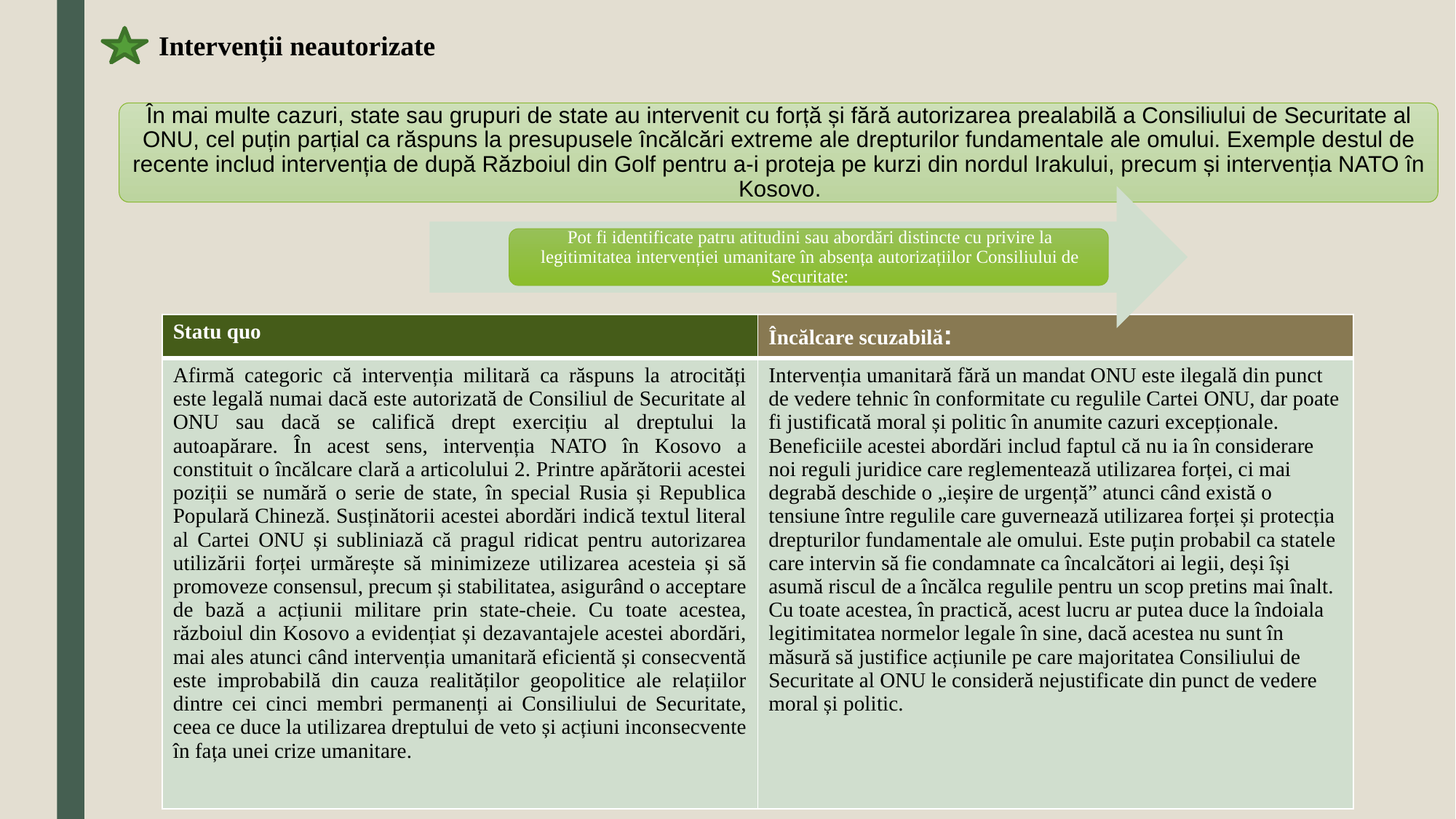

Intervenții neautorizate

În mai multe cazuri, state sau grupuri de state au intervenit cu forță și fără autorizarea prealabilă a Consiliului de Securitate al ONU, cel puțin parțial ca răspuns la presupusele încălcări extreme ale drepturilor fundamentale ale omului. Exemple destul de recente includ intervenția de după Războiul din Golf pentru a-i proteja pe kurzi din nordul Irakului, precum și intervenția NATO în Kosovo.
Pot fi identificate patru atitudini sau abordări distincte cu privire la legitimitatea intervenției umanitare în absența autorizațiilor Consiliului de Securitate:
| Statu quo | Încălcare scuzabilă: |
| --- | --- |
| Afirmă categoric că intervenția militară ca răspuns la atrocități este legală numai dacă este autorizată de Consiliul de Securitate al ONU sau dacă se califică drept exercițiu al dreptului la autoapărare. În acest sens, intervenția NATO în Kosovo a constituit o încălcare clară a articolului 2. Printre apărătorii acestei poziții se numără o serie de state, în special Rusia și Republica Populară Chineză. Susținătorii acestei abordări indică textul literal al Cartei ONU și subliniază că pragul ridicat pentru autorizarea utilizării forței urmărește să minimizeze utilizarea acesteia și să promoveze consensul, precum și stabilitatea, asigurând o acceptare de bază a acțiunii militare prin state-cheie. Cu toate acestea, războiul din Kosovo a evidențiat și dezavantajele acestei abordări, mai ales atunci când intervenția umanitară eficientă și consecventă este improbabilă din cauza realităților geopolitice ale relațiilor dintre cei cinci membri permanenți ai Consiliului de Securitate, ceea ce duce la utilizarea dreptului de veto și acțiuni inconsecvente în fața unei crize umanitare. | Intervenția umanitară fără un mandat ONU este ilegală din punct de vedere tehnic în conformitate cu regulile Cartei ONU, dar poate fi justificată moral și politic în anumite cazuri excepționale. Beneficiile acestei abordări includ faptul că nu ia în considerare noi reguli juridice care reglementează utilizarea forței, ci mai degrabă deschide o „ieșire de urgență” atunci când există o tensiune între regulile care guvernează utilizarea forței și protecția drepturilor fundamentale ale omului. Este puțin probabil ca statele care intervin să fie condamnate ca încalcători ai legii, deși își asumă riscul de a încălca regulile pentru un scop pretins mai înalt. Cu toate acestea, în practică, acest lucru ar putea duce la îndoiala legitimitatea normelor legale în sine, dacă acestea nu sunt în măsură să justifice acțiunile pe care majoritatea Consiliului de Securitate al ONU le consideră nejustificate din punct de vedere moral și politic. |